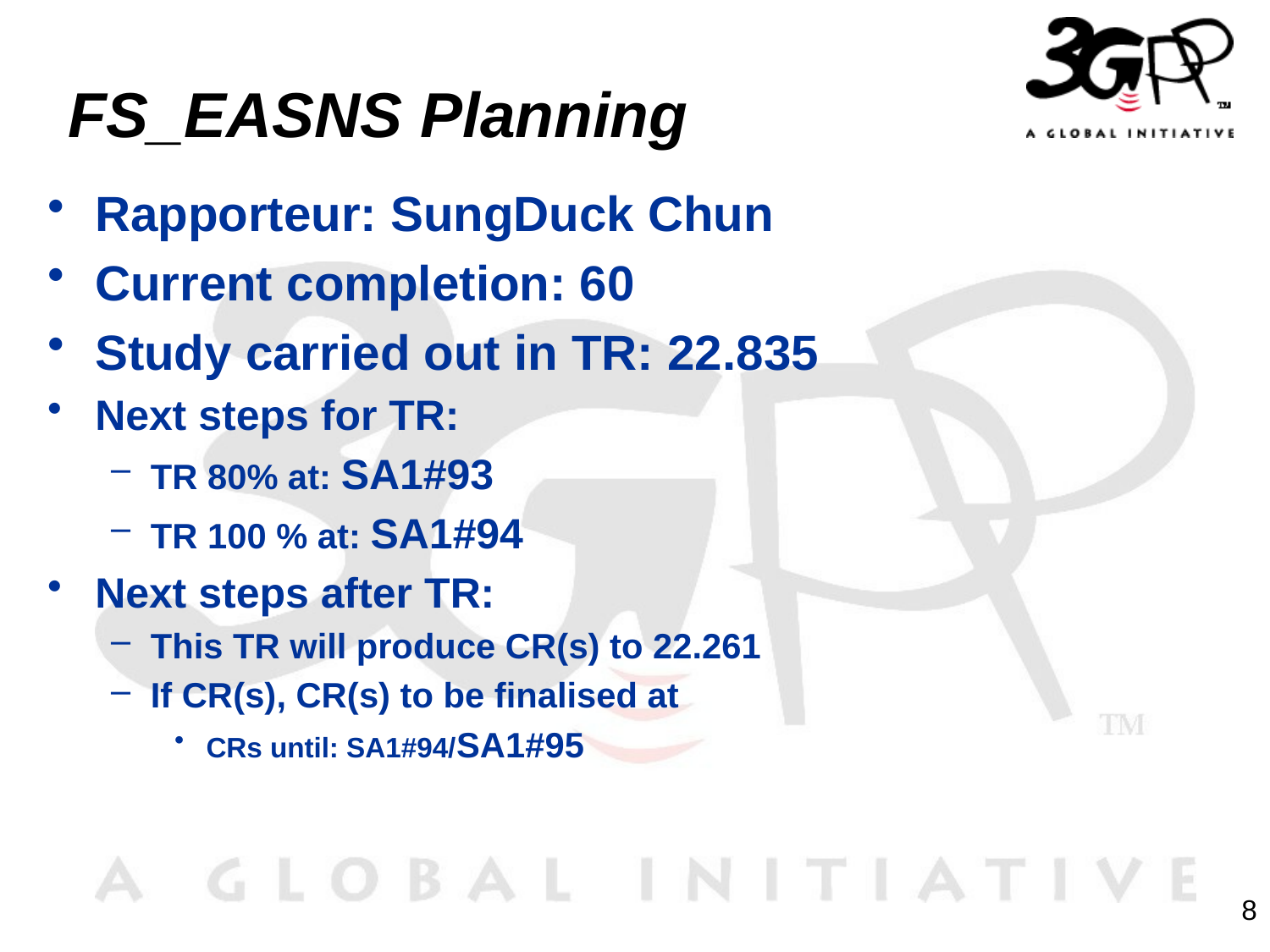

# FS_EASNS Planning
Rapporteur: SungDuck Chun
Current completion: 60
Study carried out in TR: 22.835
Next steps for TR:
TR 80% at: SA1#93
TR 100 % at: SA1#94
Next steps after TR:
This TR will produce CR(s) to 22.261
If CR(s), CR(s) to be finalised at
CRs until: SA1#94/SA1#95

8